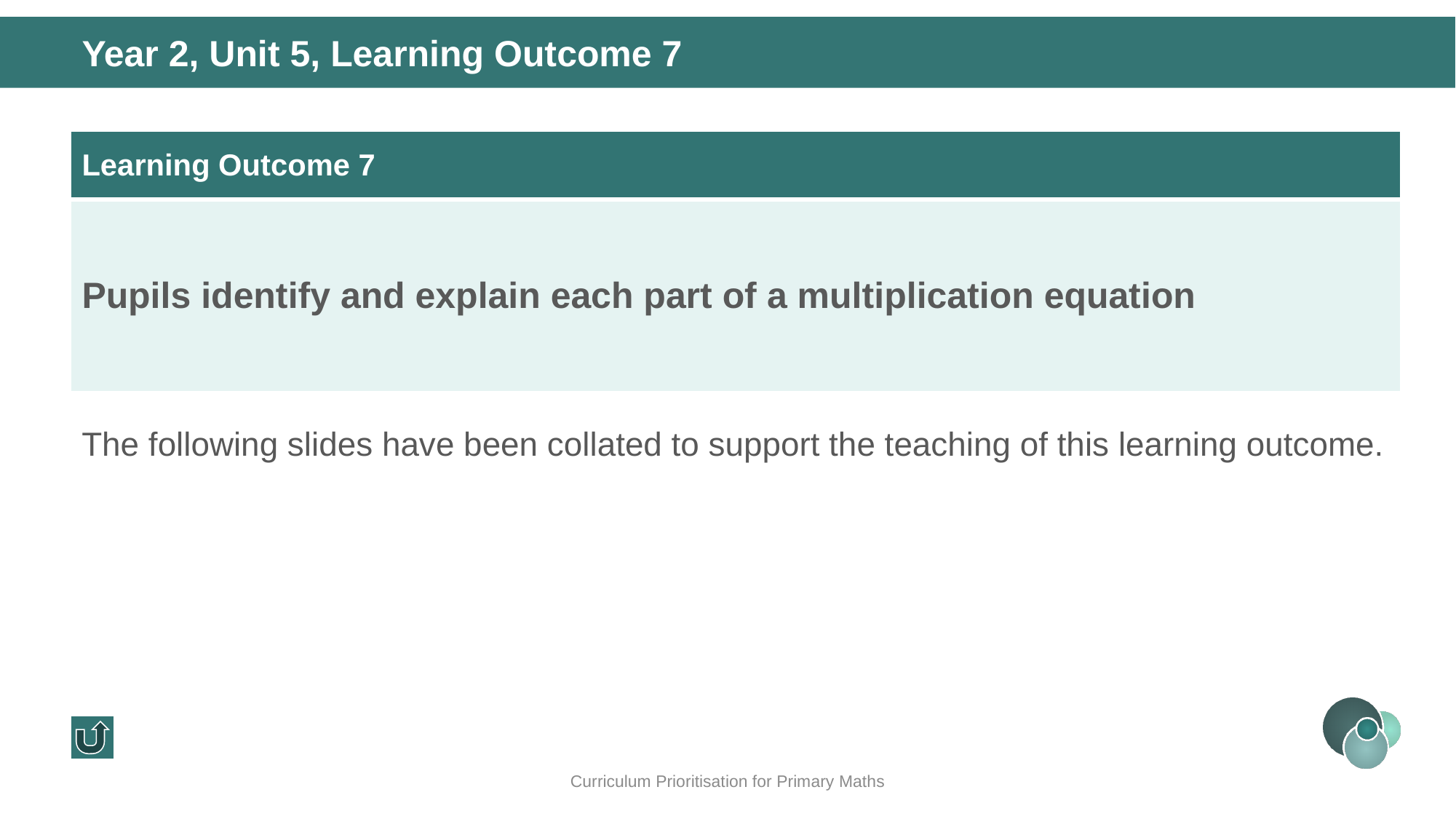

Year 2, Unit 5, Learning Outcome 7
| Learning Outcome 7 |
| --- |
| Pupils identify and explain each part of a multiplication equation |
The following slides have been collated to support the teaching of this learning outcome.

Curriculum Prioritisation for Primary Maths